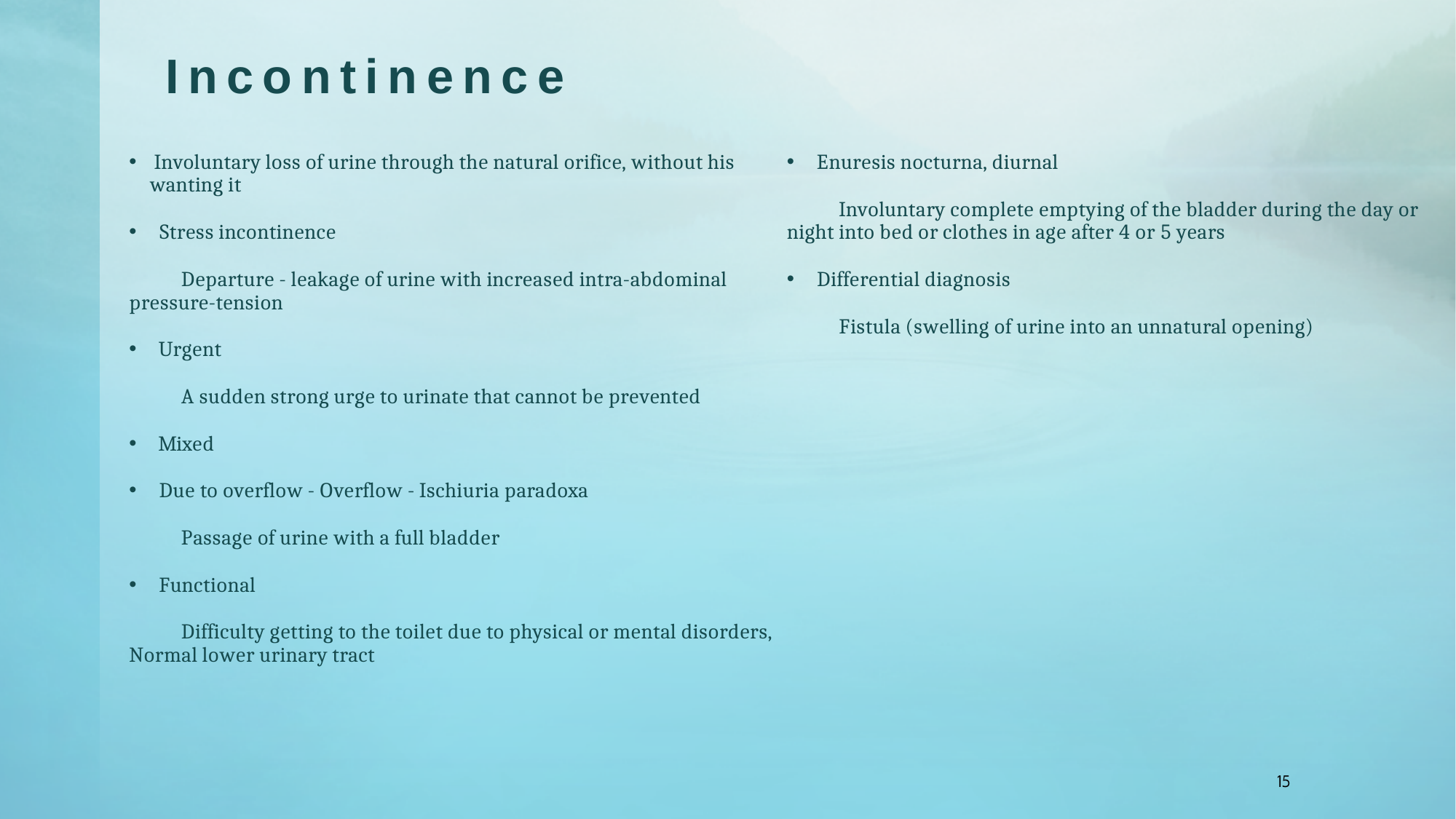

# Incontinence
 Involuntary loss of urine through the natural orifice, without his wanting it
  Stress incontinence
           Departure - leakage of urine with increased intra-abdominal pressure-tension
  Urgent
           A sudden strong urge to urinate that cannot be prevented
  Mixed
  Due to overflow - Overflow - Ischiuria paradoxa
           Passage of urine with a full bladder
  Functional
           Difficulty getting to the toilet due to physical or mental disorders, Normal lower urinary tract
  Enuresis nocturna, diurnal
           Involuntary complete emptying of the bladder during the day or night into bed or clothes in age after 4 or 5 years
  Differential diagnosis
           Fistula (swelling of urine into an unnatural opening)
15